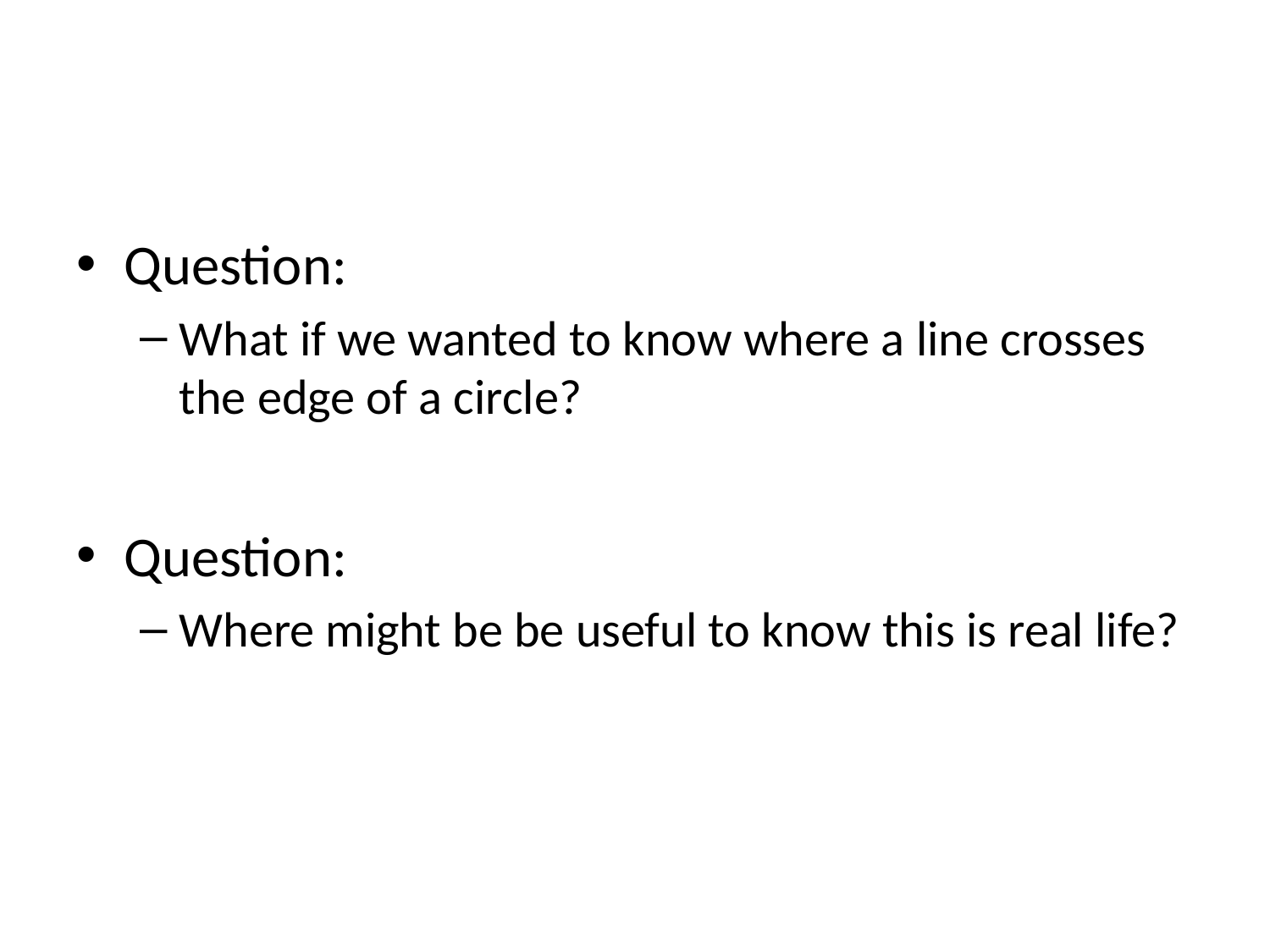

#
Question:
What if we wanted to know where a line crosses the edge of a circle?

Question:
Where might be be useful to know this is real life?